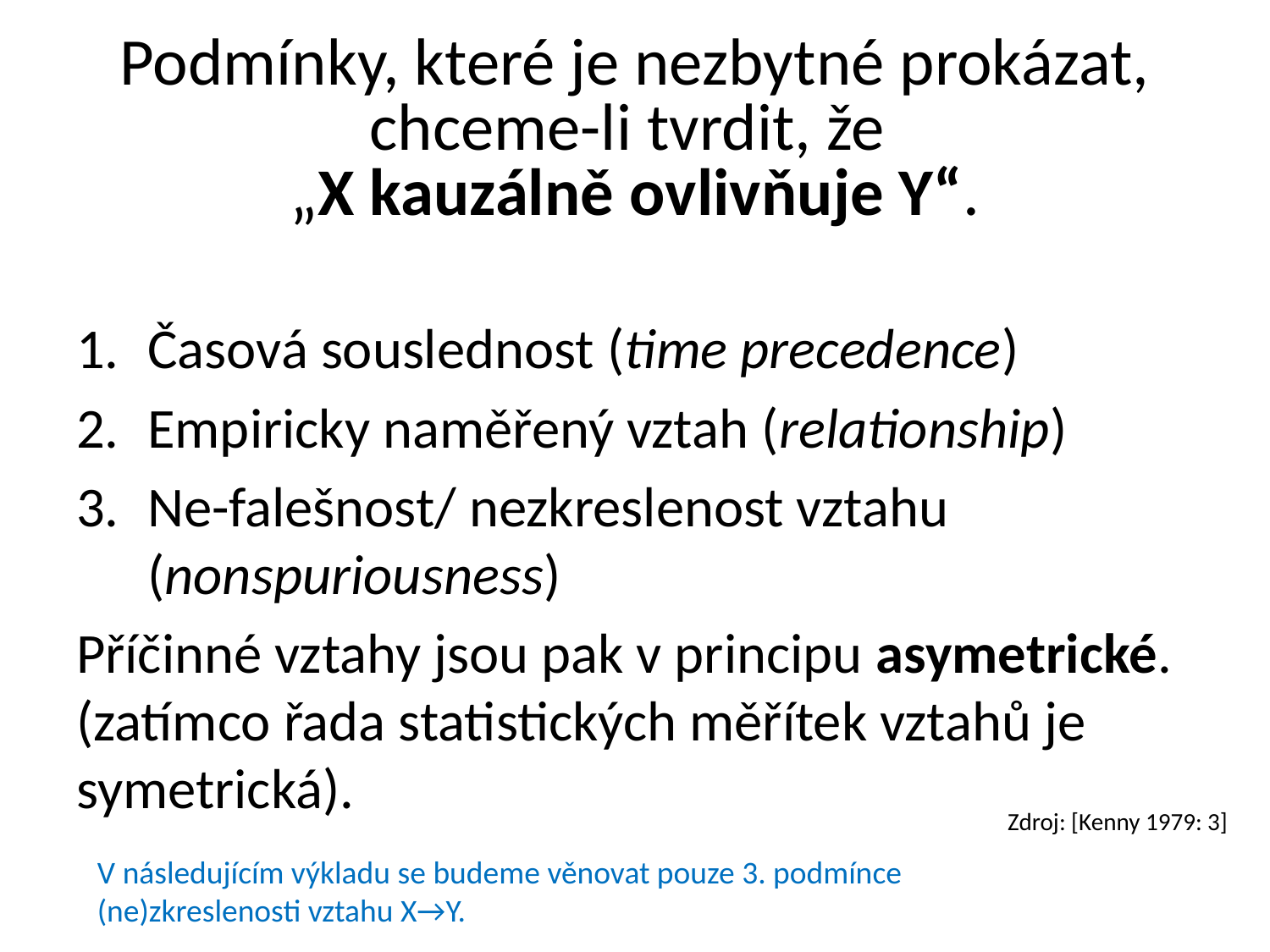

# Podmínky, které je nezbytné prokázat, chceme-li tvrdit, že „X kauzálně ovlivňuje Y“.
Časová souslednost (time precedence)
Empiricky naměřený vztah (relationship)
Ne-falešnost/ nezkreslenost vztahu (nonspuriousness)
Příčinné vztahy jsou pak v principu asymetrické.
(zatímco řada statistických měřítek vztahů je symetrická).

Zdroj: [Kenny 1979: 3]
V následujícím výkladu se budeme věnovat pouze 3. podmínce (ne)zkreslenosti vztahu X→Y.